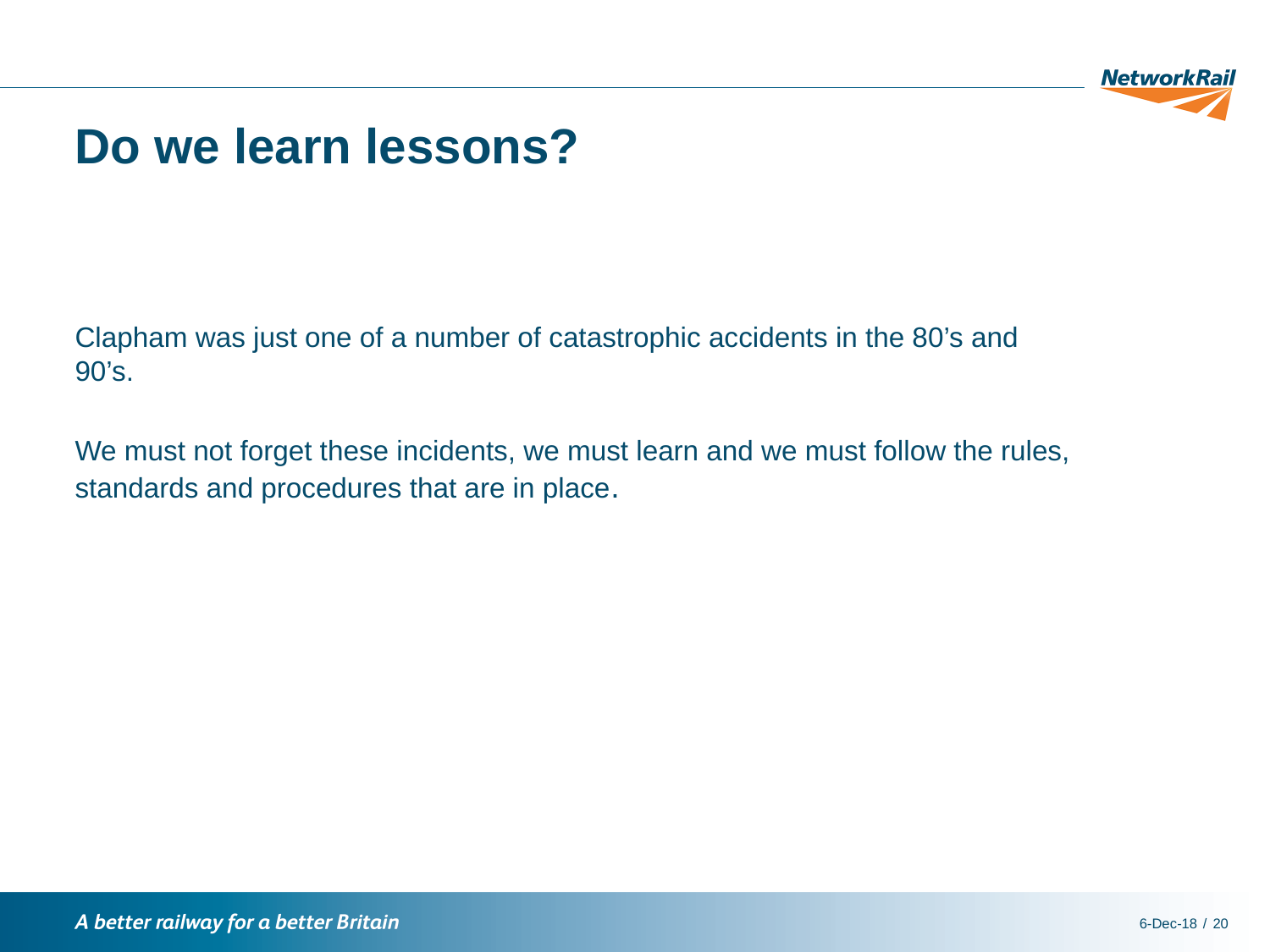

# Do we learn lessons?

Clapham was just one of a number of catastrophic accidents in the 80’s and 90’s.

We must not forget these incidents, we must learn and we must follow the rules, standards and procedures that are in place.

6-Dec-18
20